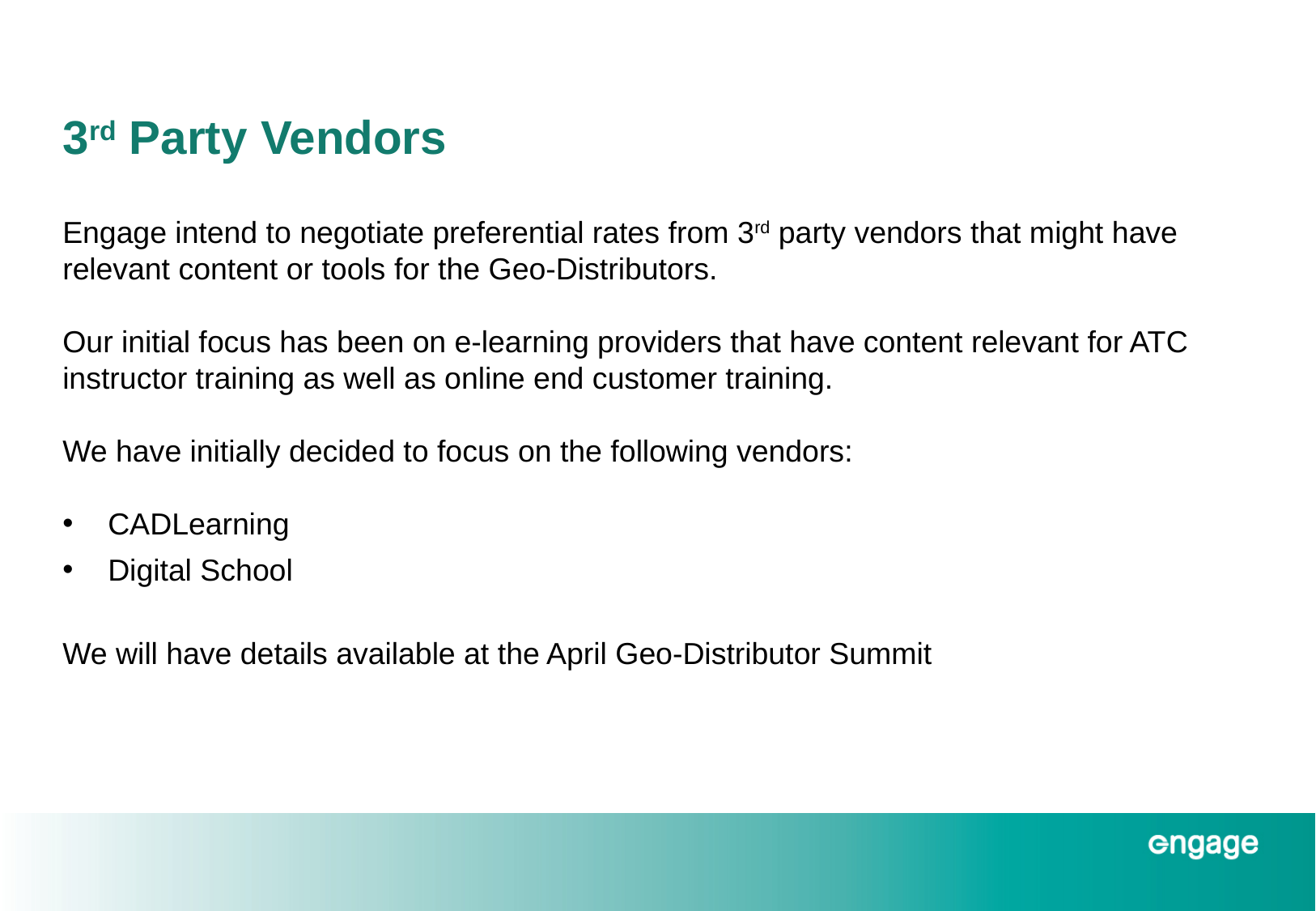

# 3rd Party Vendors

Engage intend to negotiate preferential rates from 3rd party vendors that might have relevant content or tools for the Geo-Distributors.

Our initial focus has been on e-learning providers that have content relevant for ATC instructor training as well as online end customer training.

We have initially decided to focus on the following vendors:

CADLearning
Digital School

We will have details available at the April Geo-Distributor Summit